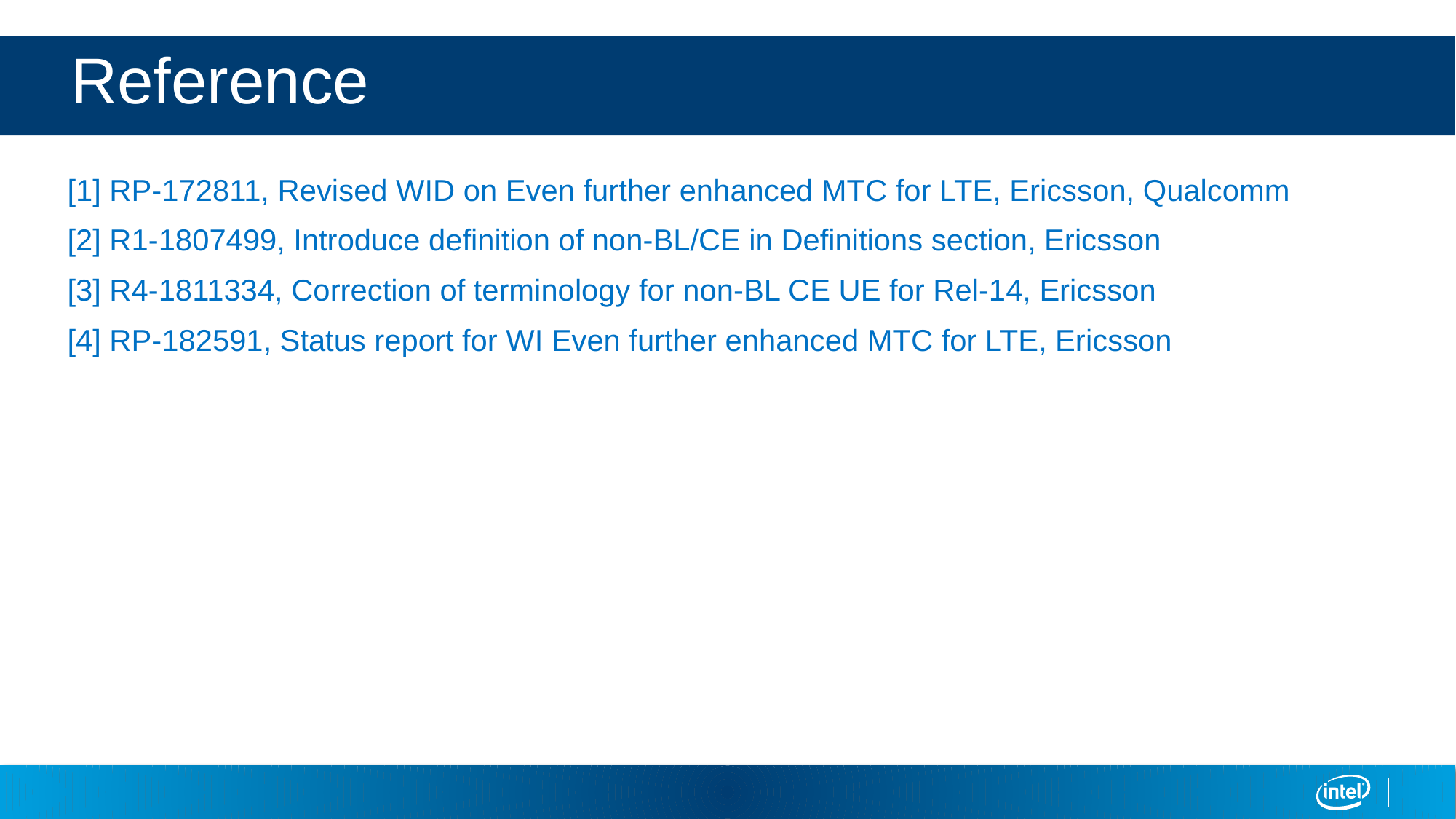

# Reference
[1] RP-172811, Revised WID on Even further enhanced MTC for LTE, Ericsson, Qualcomm
[2] R1-1807499, Introduce definition of non-BL/CE in Definitions section, Ericsson
[3] R4-1811334, Correction of terminology for non-BL CE UE for Rel-14, Ericsson
[4] RP-182591, Status report for WI Even further enhanced MTC for LTE, Ericsson